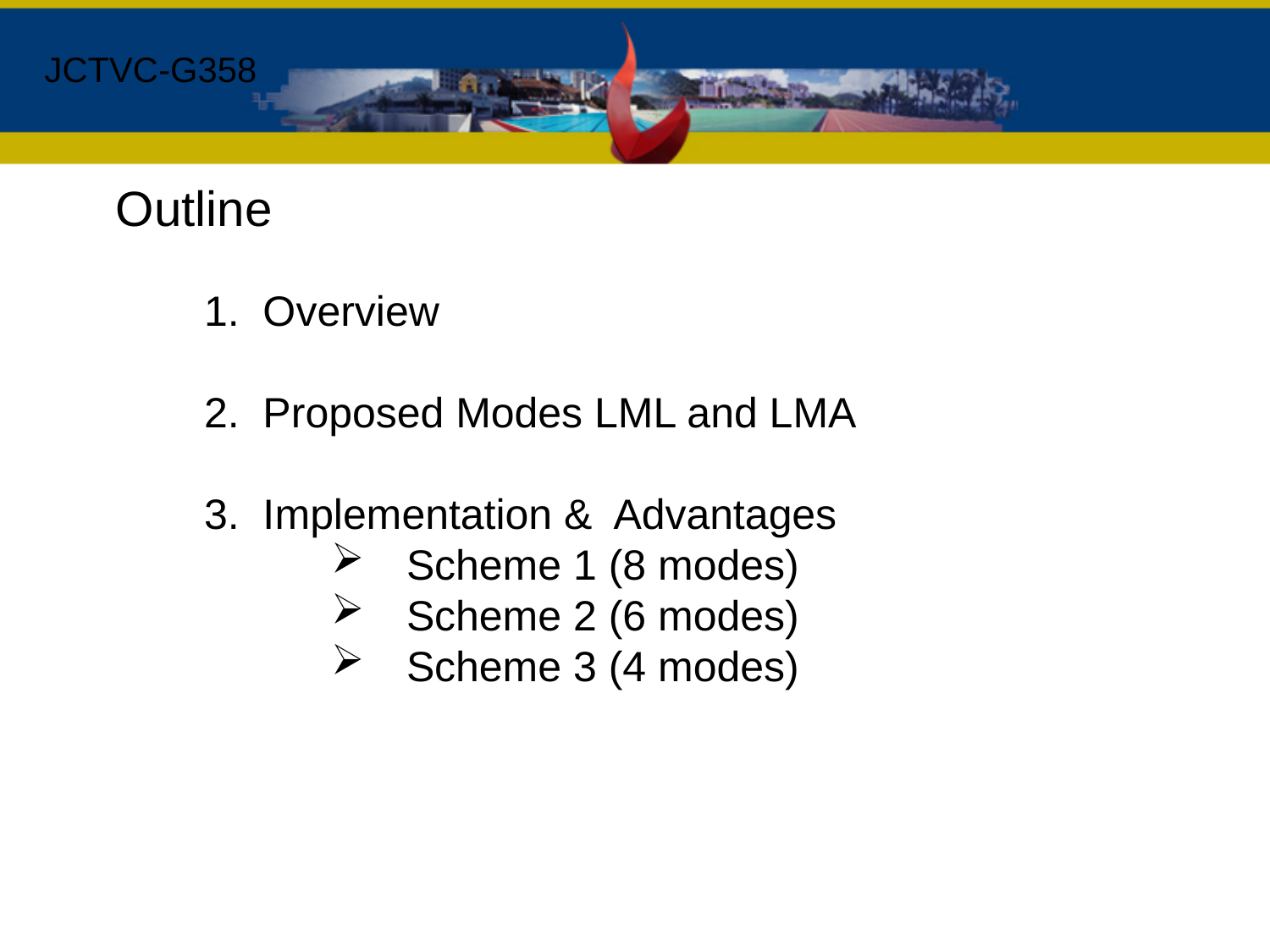

JCTVC-G358
Outline
1.  Overview

2.  Proposed Modes LML and LMA

3.  Implementation &  Advantages
   Scheme 1 (8 modes)
   Scheme 2 (6 modes)
   Scheme 3 (4 modes)